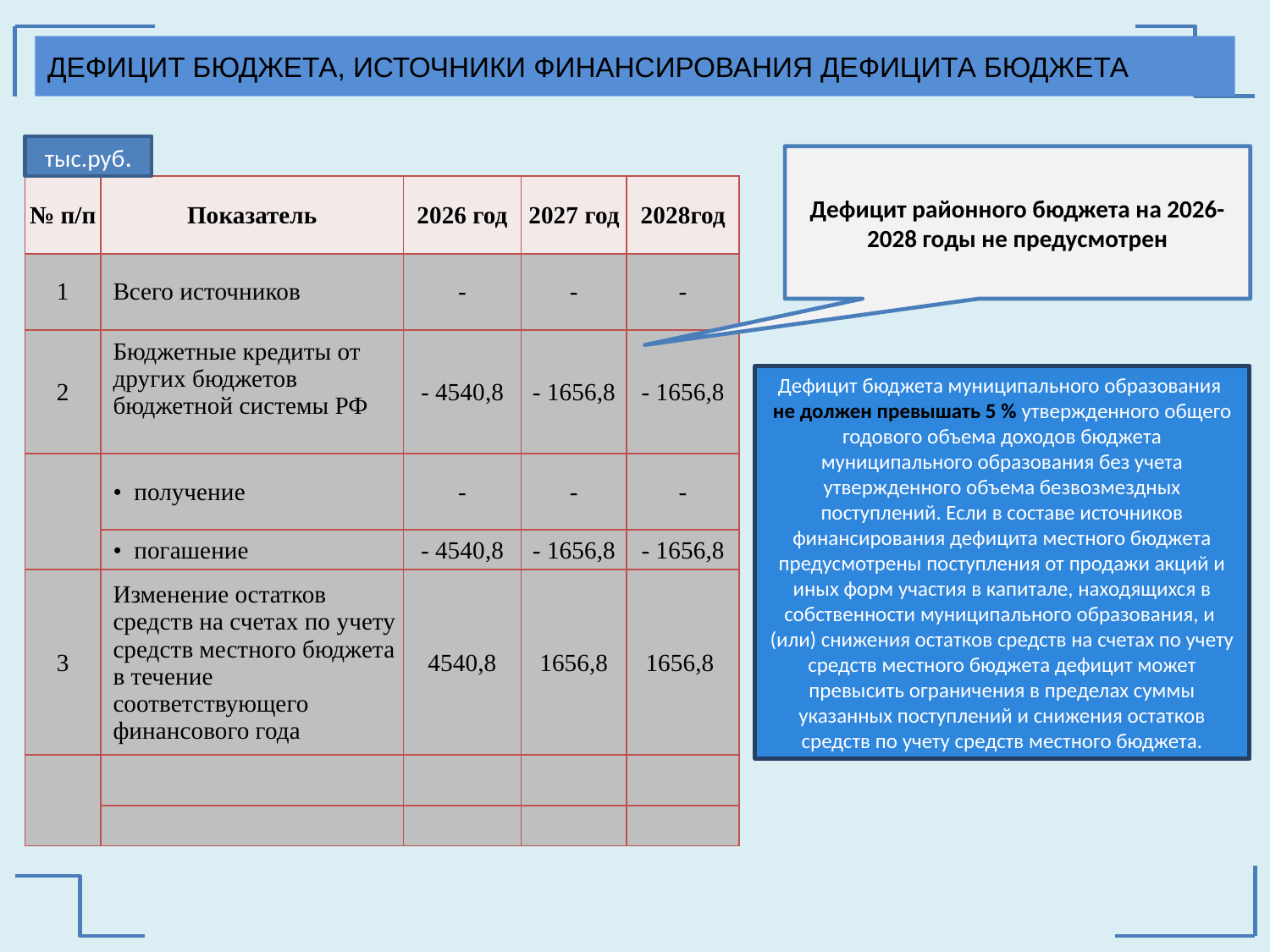

ДЕФИЦИТ БЮДЖЕТА, ИСТОЧНИКИ ФИНАНСИРОВАНИЯ ДЕФИЦИТА БЮДЖЕТА
тыс.руб.
Дефицит районного бюджета на 2026-2028 годы не предусмотрен
| № п/п | Показатель | 2026 год | 2027 год | 2028год |
| --- | --- | --- | --- | --- |
| 1 | Всего источников | - | - | - |
| 2 | Бюджетные кредиты от других бюджетов бюджетной системы РФ | - 4540,8 | - 1656,8 | - 1656,8 |
|  | получение | - | - | - |
|  | погашение | - 4540,8 | - 1656,8 | - 1656,8 |
| 3 | Изменение остатков средств на счетах по учету средств местного бюджета в течение соответствующего финансового года | 4540,8 | 1656,8 | 1656,8 |
|  |  |  |  |  |
|  |  |  |  |  |
Дефицит бюджета муниципального образования
не должен превышать 5 % утвержденного общего годового объема доходов бюджета муниципального образования без учета утвержденного объема безвозмездных поступлений. Если в составе источников финансирования дефицита местного бюджета предусмотрены поступления от продажи акций и иных форм участия в капитале, находящихся в собственности муниципального образования, и  (или) снижения остатков средств на счетах по учету средств местного бюджета дефицит может превысить ограничения в пределах суммы указанных поступлений и снижения остатков средств по учету средств местного бюджета.